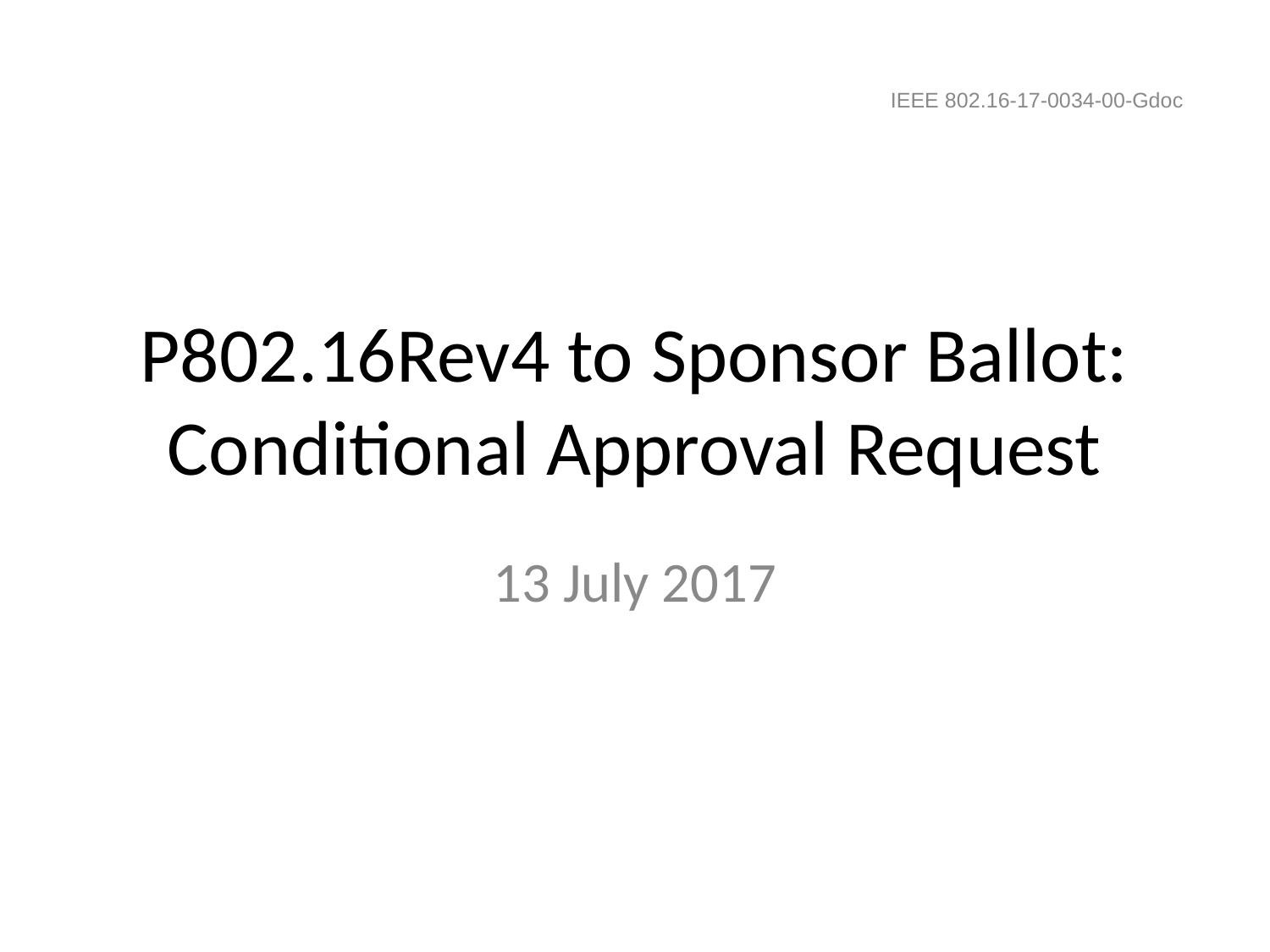

IEEE 802.16-17-0034-00-Gdoc
P802.16Rev4 to Sponsor Ballot: Conditional Approval Request
13 July 2017